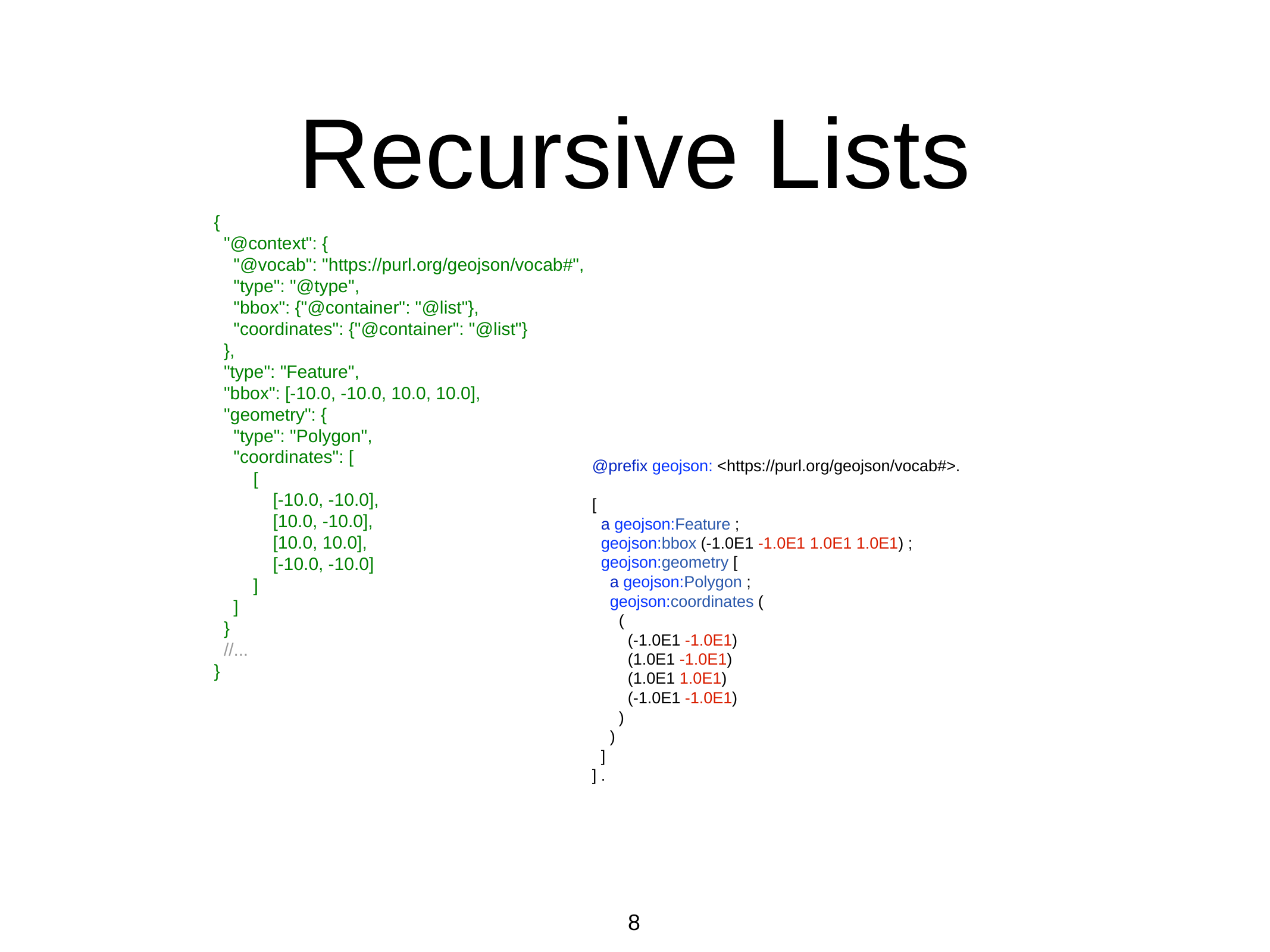

# Recursive Lists
{
  "@context": {
    "@vocab": "https://purl.org/geojson/vocab#",
    "type": "@type",
    "bbox": {"@container": "@list"},
    "coordinates": {"@container": "@list"}
  },
  "type": "Feature",
  "bbox": [-10.0, -10.0, 10.0, 10.0],
  "geometry": {
    "type": "Polygon",
    "coordinates": [
        [
            [-10.0, -10.0],
            [10.0, -10.0],
            [10.0, 10.0],
            [-10.0, -10.0]
        ]
    ]
  }
  //...
}
@prefix geojson: <https://purl.org/geojson/vocab#>.
[
  a geojson:Feature ;
  geojson:bbox (-1.0E1 -1.0E1 1.0E1 1.0E1) ;
  geojson:geometry [
    a geojson:Polygon ;
    geojson:coordinates (
      (
        (-1.0E1 -1.0E1)
        (1.0E1 -1.0E1)
        (1.0E1 1.0E1)
        (-1.0E1 -1.0E1)
      )
    )
  ]
] .
8